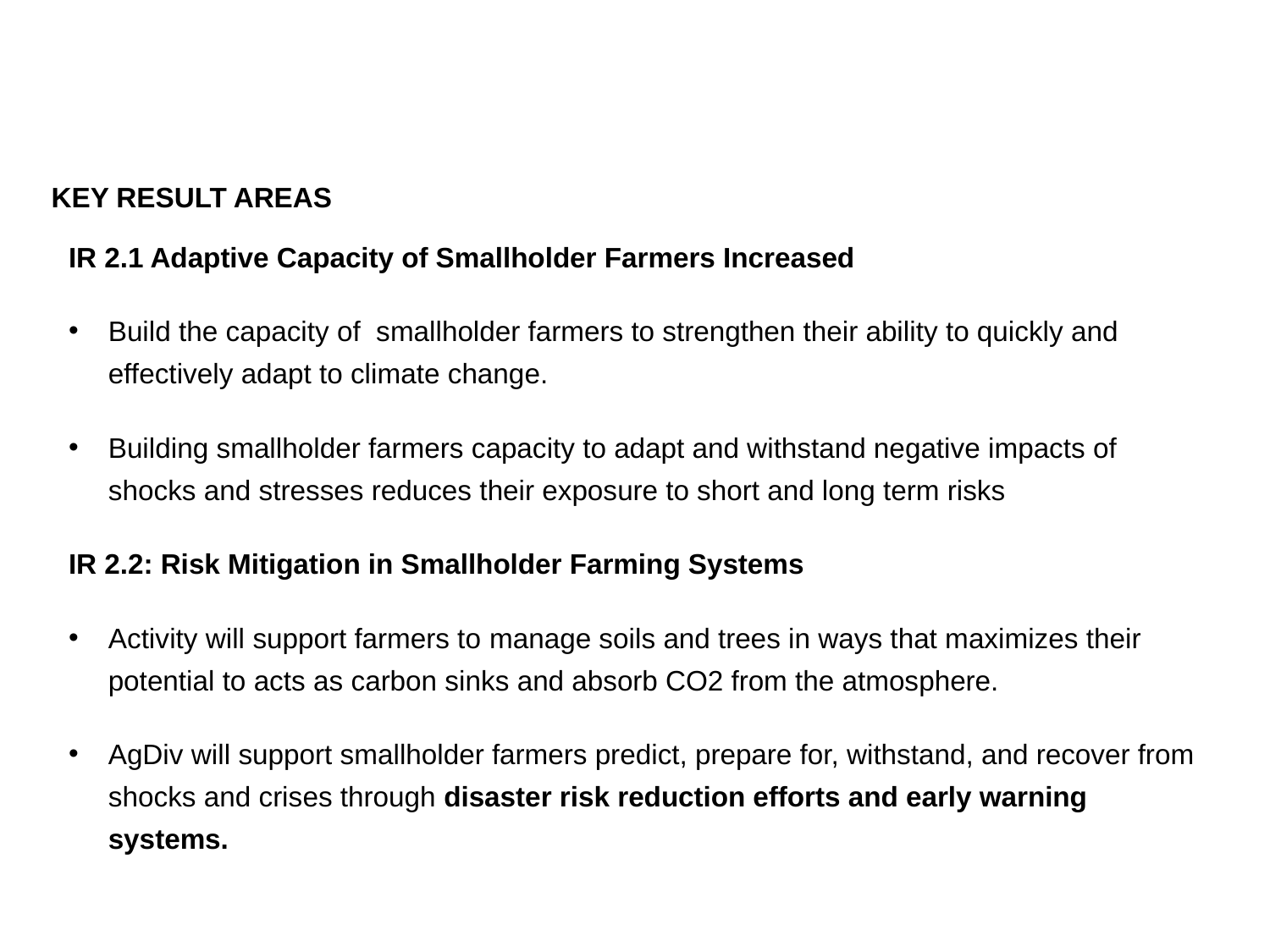

KEY RESULT AREAS
IR 2.1 Adaptive Capacity of Smallholder Farmers Increased
Build the capacity of  smallholder farmers to strengthen their ability to quickly and effectively adapt to climate change.
Building smallholder farmers capacity to adapt and withstand negative impacts of shocks and stresses reduces their exposure to short and long term risks
IR 2.2: Risk Mitigation in Smallholder Farming Systems
Activity will support farmers to manage soils and trees in ways that maximizes their potential to acts as carbon sinks and absorb CO2 from the atmosphere.
AgDiv will support smallholder farmers predict, prepare for, withstand, and recover from shocks and crises through disaster risk reduction efforts and early warning systems.